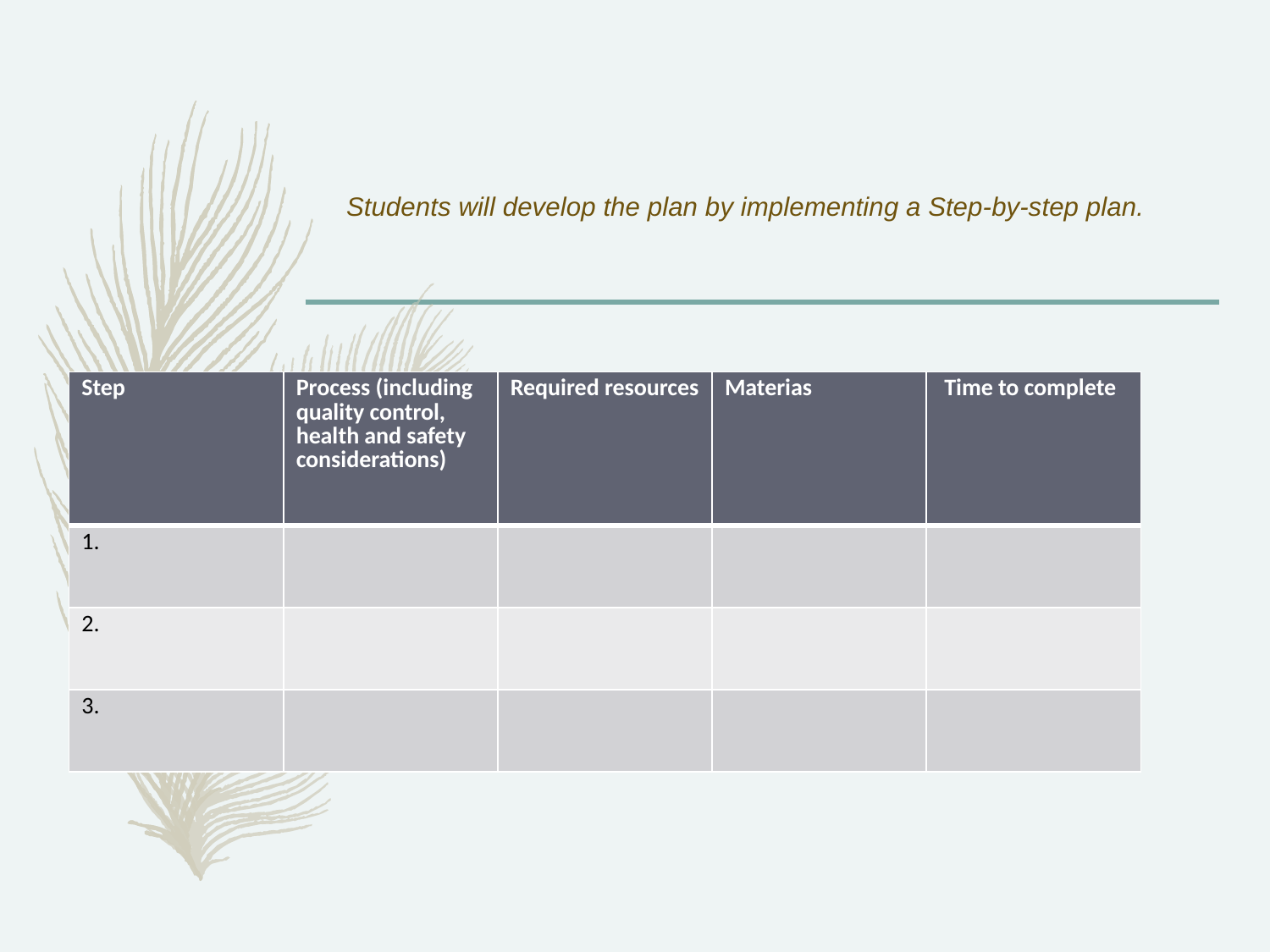

Students will develop the plan by implementing a Step-by-step plan.
| Step | Process (including quality control, health and safety considerations) | Required resources | Materias | Time to complete |
| --- | --- | --- | --- | --- |
| 1. |  |  |  |  |
| 2. |  |  |  |  |
| 3. |  |  |  |  |